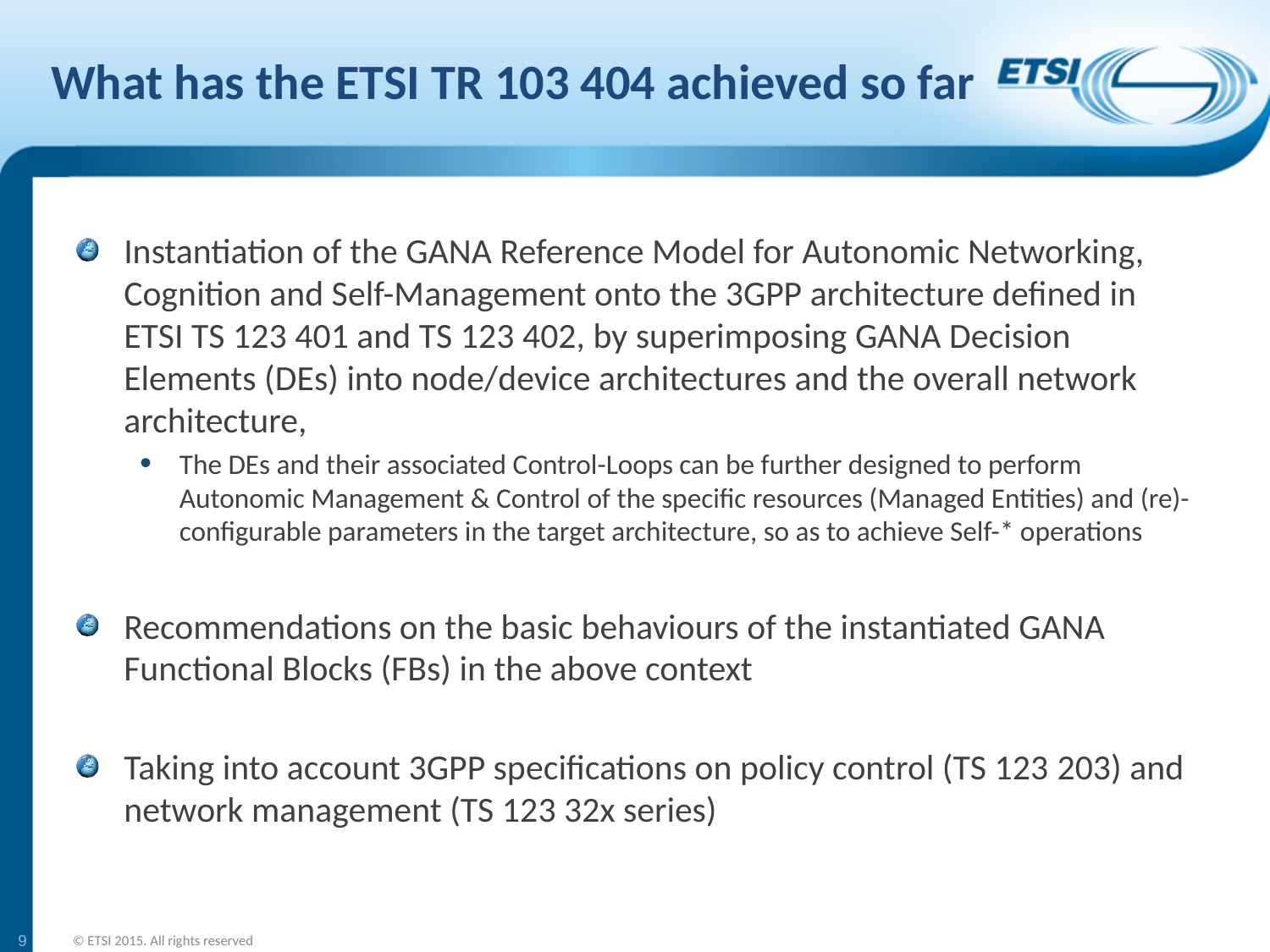

# What has the ETSI TR 103 404 achieved so far
Instantiation of the GANA Reference Model for Autonomic Networking, Cognition and Self-Management onto the 3GPP architecture defined in ETSI TS 123 401 and TS 123 402, by superimposing GANA Decision Elements (DEs) into node/device architectures and the overall network architecture,
The DEs and their associated Control-Loops can be further designed to perform Autonomic Management & Control of the specific resources (Managed Entities) and (re)-configurable parameters in the target architecture, so as to achieve Self-* operations

Recommendations on the basic behaviours of the instantiated GANA Functional Blocks (FBs) in the above context

Taking into account 3GPP specifications on policy control (TS 123 203) and network management (TS 123 32x series)
9
© ETSI 2015. All rights reserved